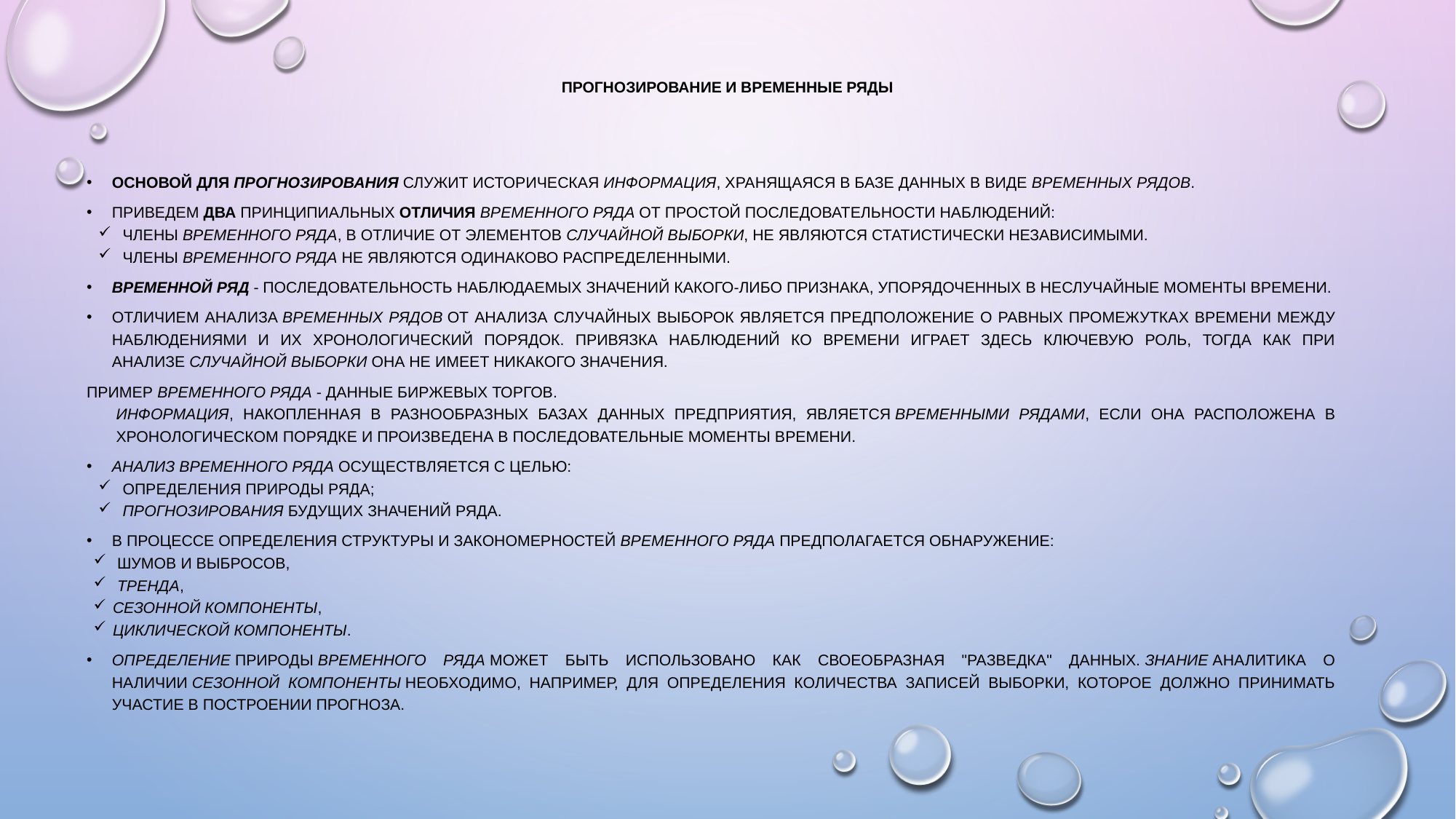

# Прогнозирование и временные ряды
Основой для прогнозирования служит историческая информация, хранящаяся в базе данных в виде временных рядов.
Приведем два принципиальных отличия временного ряда от простой последовательности наблюдений:
Члены временного ряда, в отличие от элементов случайной выборки, не являются статистически независимыми.
Члены временного ряда не являются одинаково распределенными.
Временной ряд - последовательность наблюдаемых значений какого-либо признака, упорядоченных в неслучайные моменты времени.
Отличием анализа временных рядов от анализа случайных выборок является предположение о равных промежутках времени между наблюдениями и их хронологический порядок. Привязка наблюдений ко времени играет здесь ключевую роль, тогда как при анализе случайной выборки она не имеет никакого значения.
пример временного ряда - данные биржевых торгов.
Информация, накопленная в разнообразных базах данных предприятия, является временными рядами, если она расположена в хронологическом порядке и произведена в последовательные моменты времени.
Анализ временного ряда осуществляется с целью:
определения природы ряда;
прогнозирования будущих значений ряда.
В процессе определения структуры и закономерностей временного ряда предполагается обнаружение:
 шумов и выбросов,
 тренда,
сезонной компоненты,
циклической компоненты.
Определение природы временного ряда может быть использовано как своеобразная "разведка" данных. Знание аналитика о наличии сезонной компоненты необходимо, например, для определения количества записей выборки, которое должно принимать участие в построении прогноза.